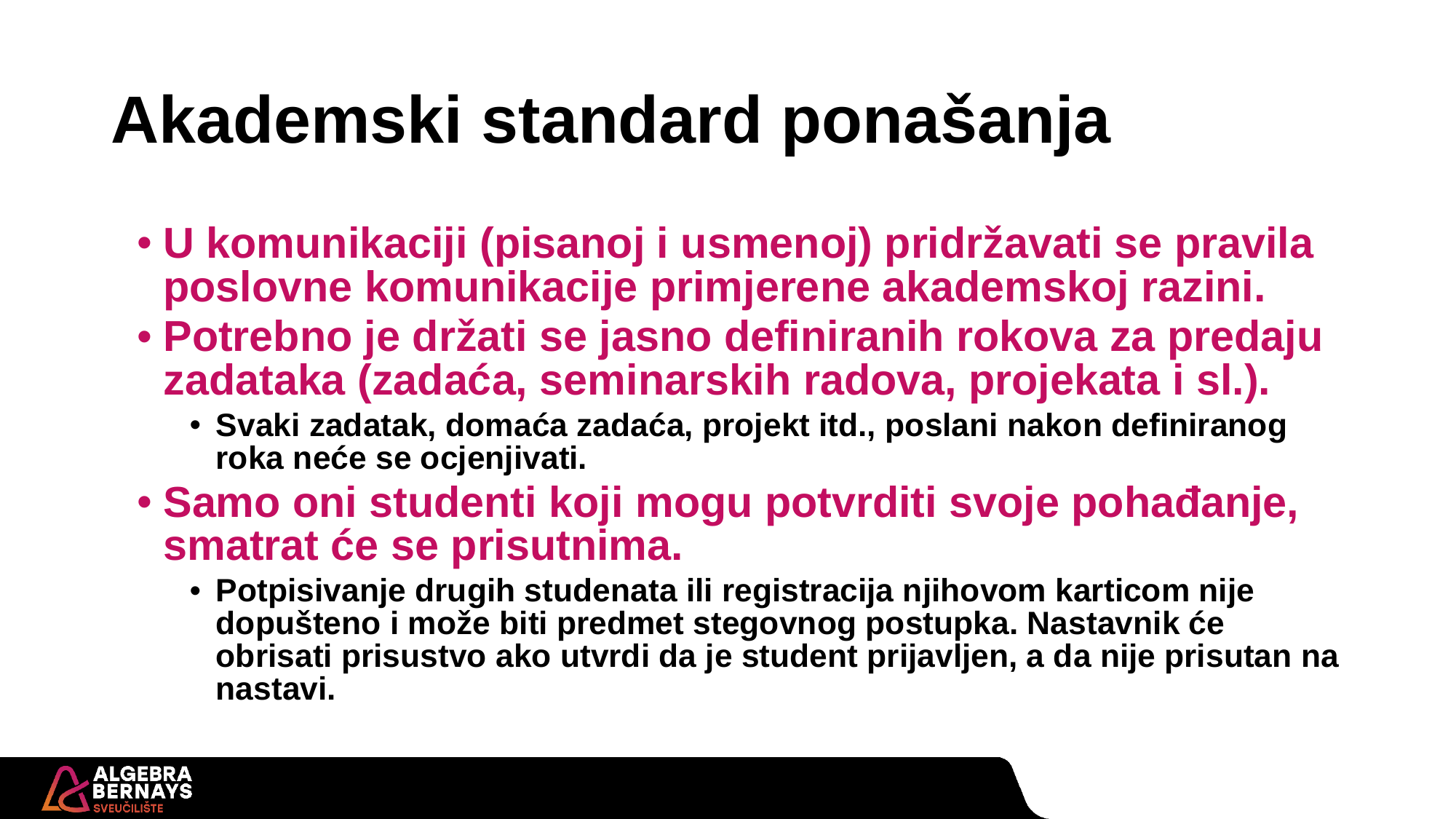

Akademski standard ponašanja
U komunikaciji (pisanoj i usmenoj) pridržavati se pravila poslovne komunikacije primjerene akademskoj razini.
Potrebno je držati se jasno definiranih rokova za predaju zadataka (zadaća, seminarskih radova, projekata i sl.).
Svaki zadatak, domaća zadaća, projekt itd., poslani nakon definiranog roka neće se ocjenjivati.
Samo oni studenti koji mogu potvrditi svoje pohađanje, smatrat će se prisutnima.
Potpisivanje drugih studenata ili registracija njihovom karticom nije dopušteno i može biti predmet stegovnog postupka. Nastavnik će obrisati prisustvo ako utvrdi da je student prijavljen, a da nije prisutan na nastavi.